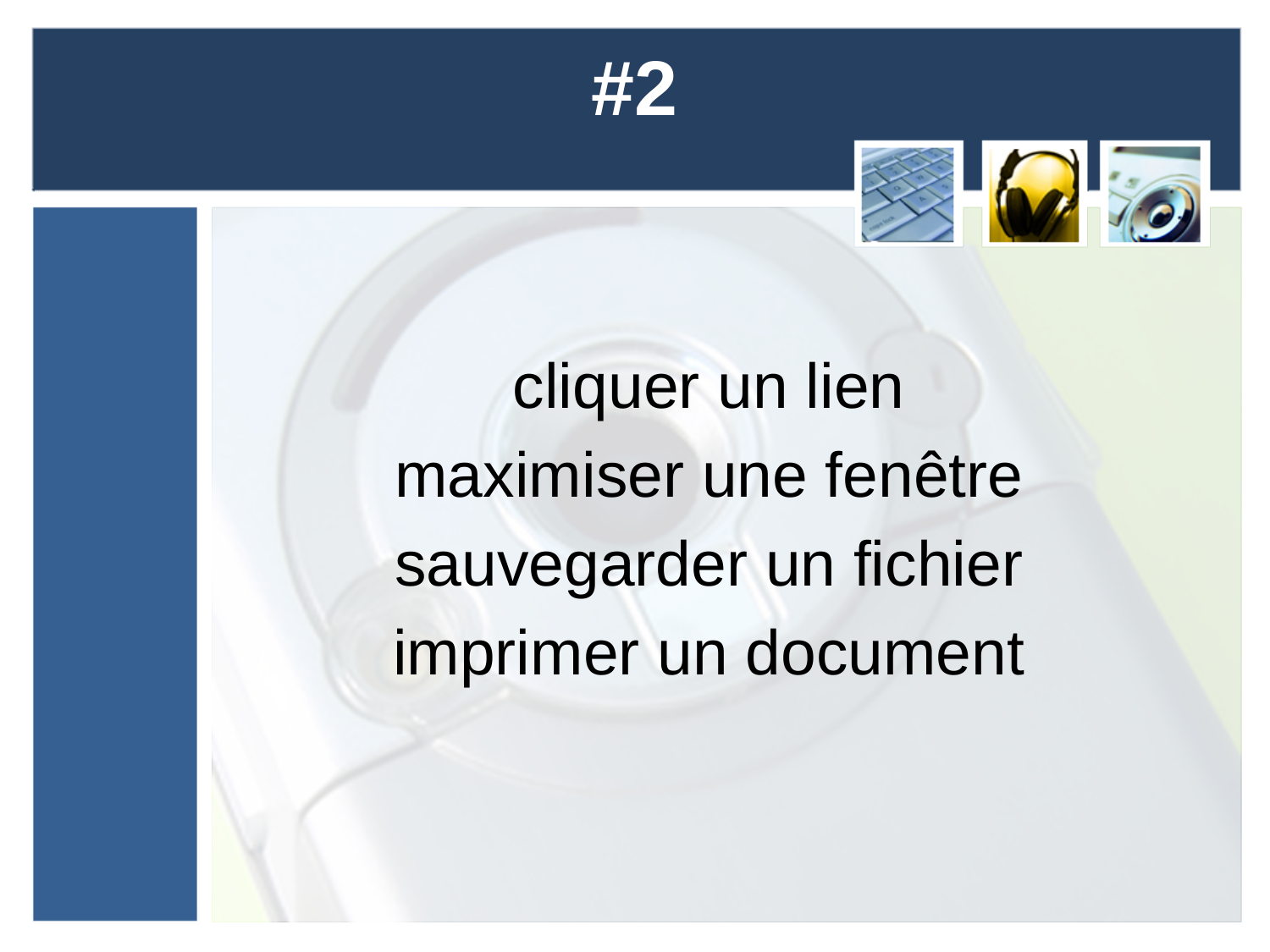

# #2
cliquer un lien
maximiser une fenêtre
sauvegarder un fichier
imprimer un document